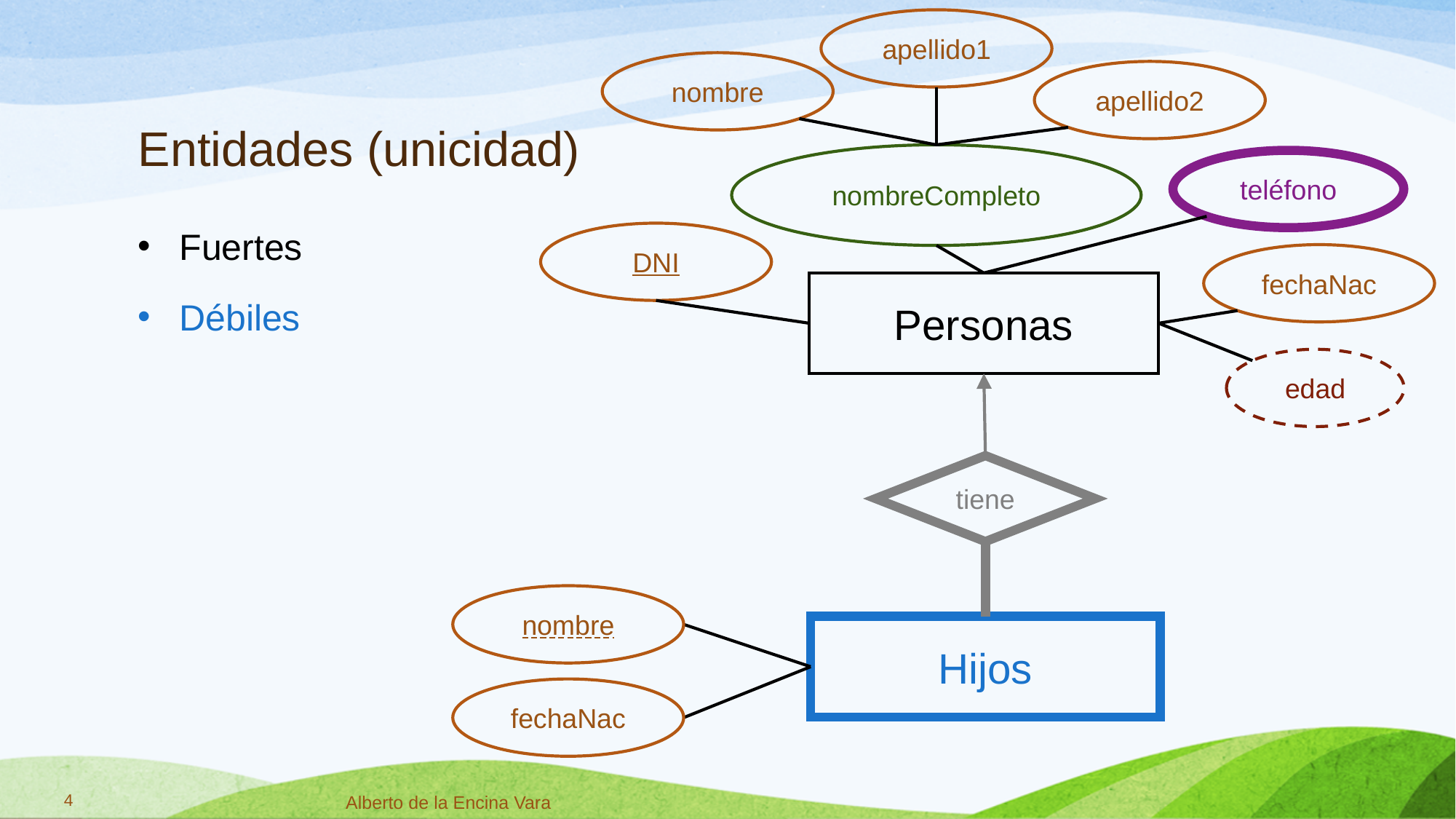

apellido1
nombre
apellido2
nombreCompleto
teléfono
DNI
fechaNac
Personas
edad
tiene
nombre
Hijos
fechaNac
# Entidades (unicidad)
Fuertes
Débiles
4
Alberto de la Encina Vara